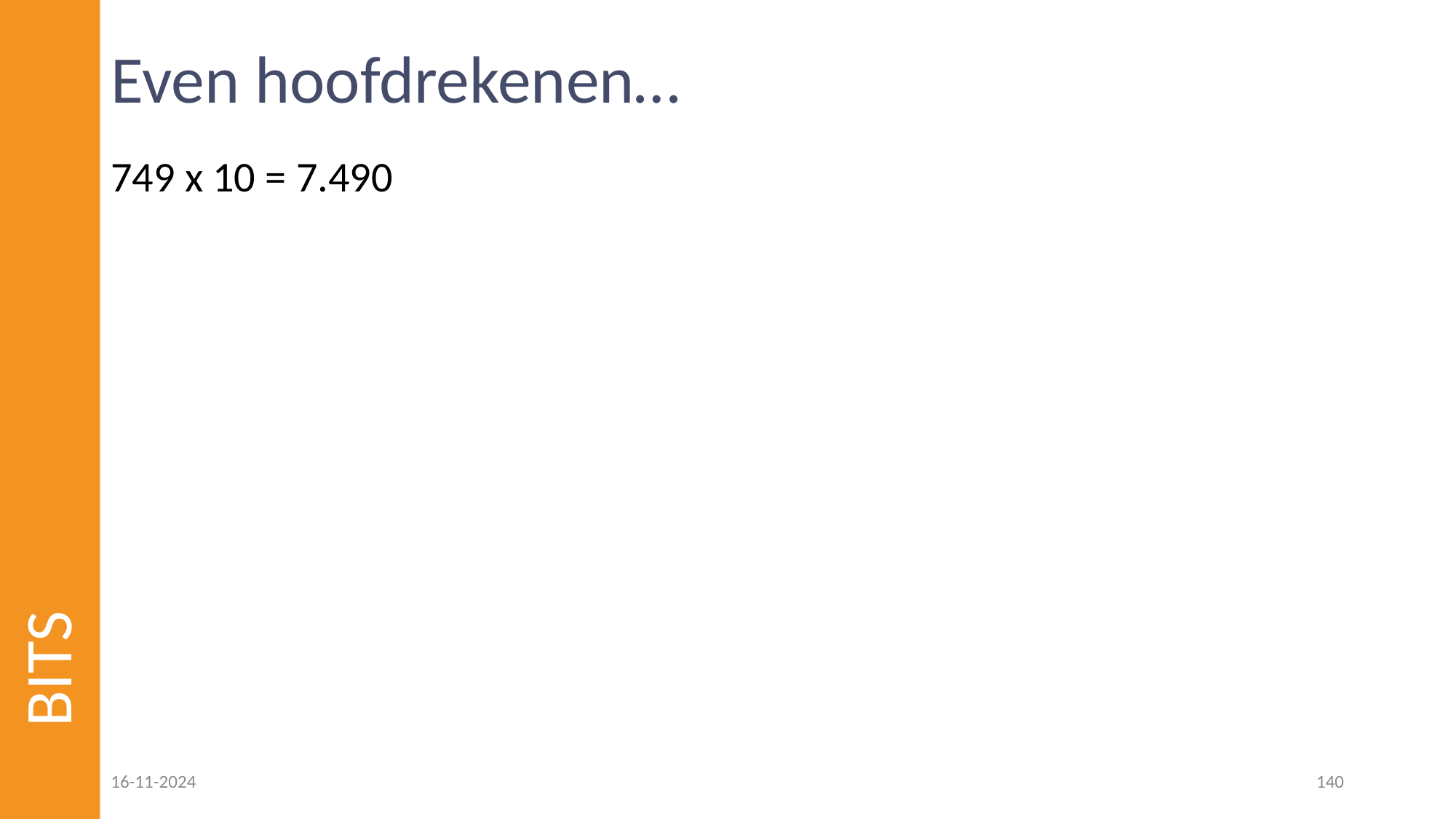

# Even hoofdrekenen…
749 x 10 = 7.490
BITS
16-11-2024

140